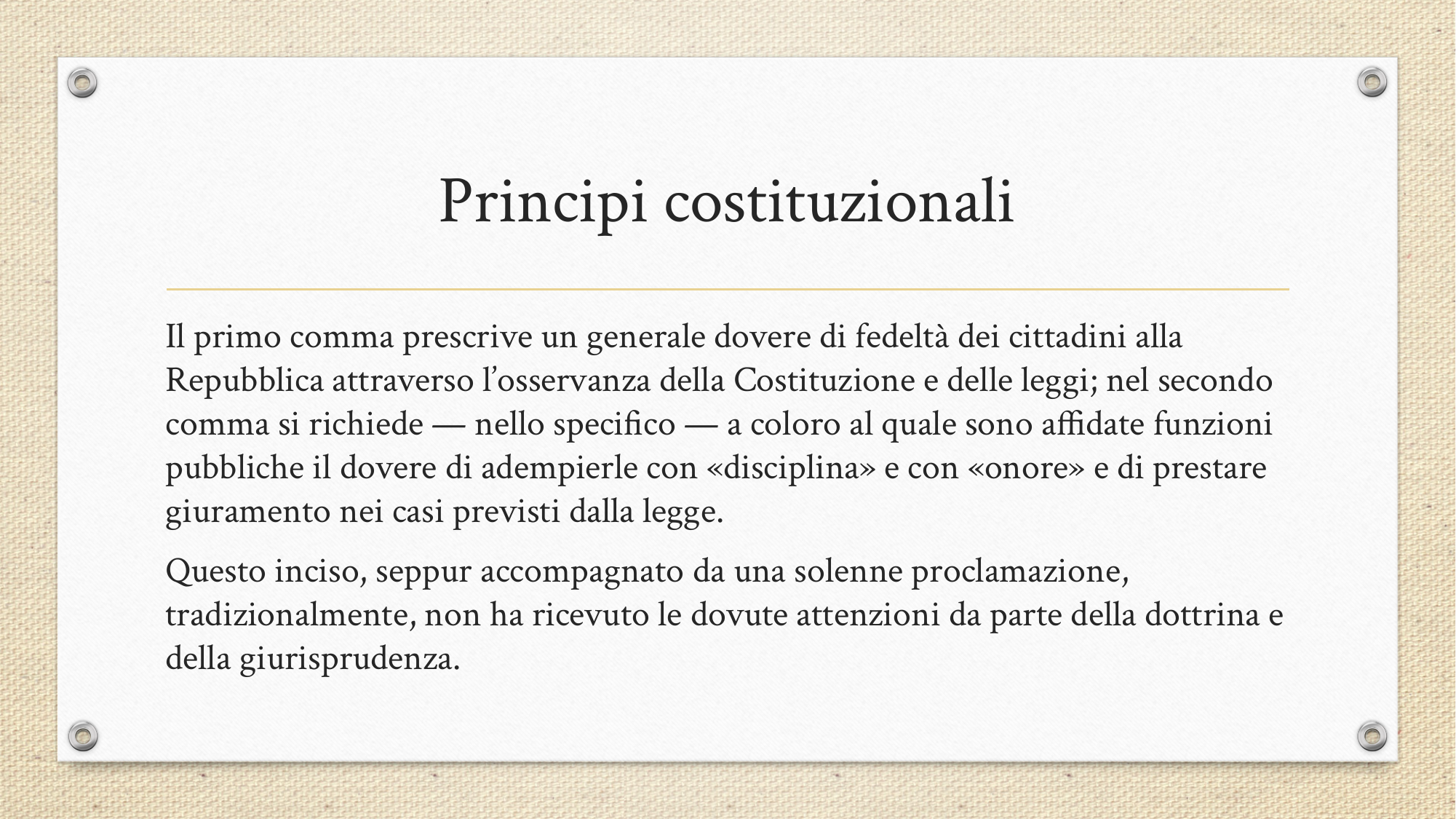

# Principi costituzionali
Il primo comma prescrive un generale dovere di fedeltà dei cittadini alla Repubblica attraverso l’osservanza della Costituzione e delle leggi; nel secondo comma si richiede — nello specifico — a coloro al quale sono affidate funzioni pubbliche il dovere di adempierle con «disciplina» e con «onore» e di prestare giuramento nei casi previsti dalla legge.
Questo inciso, seppur accompagnato da una solenne proclamazione, tradizionalmente, non ha ricevuto le dovute attenzioni da parte della dottrina e della giurisprudenza.